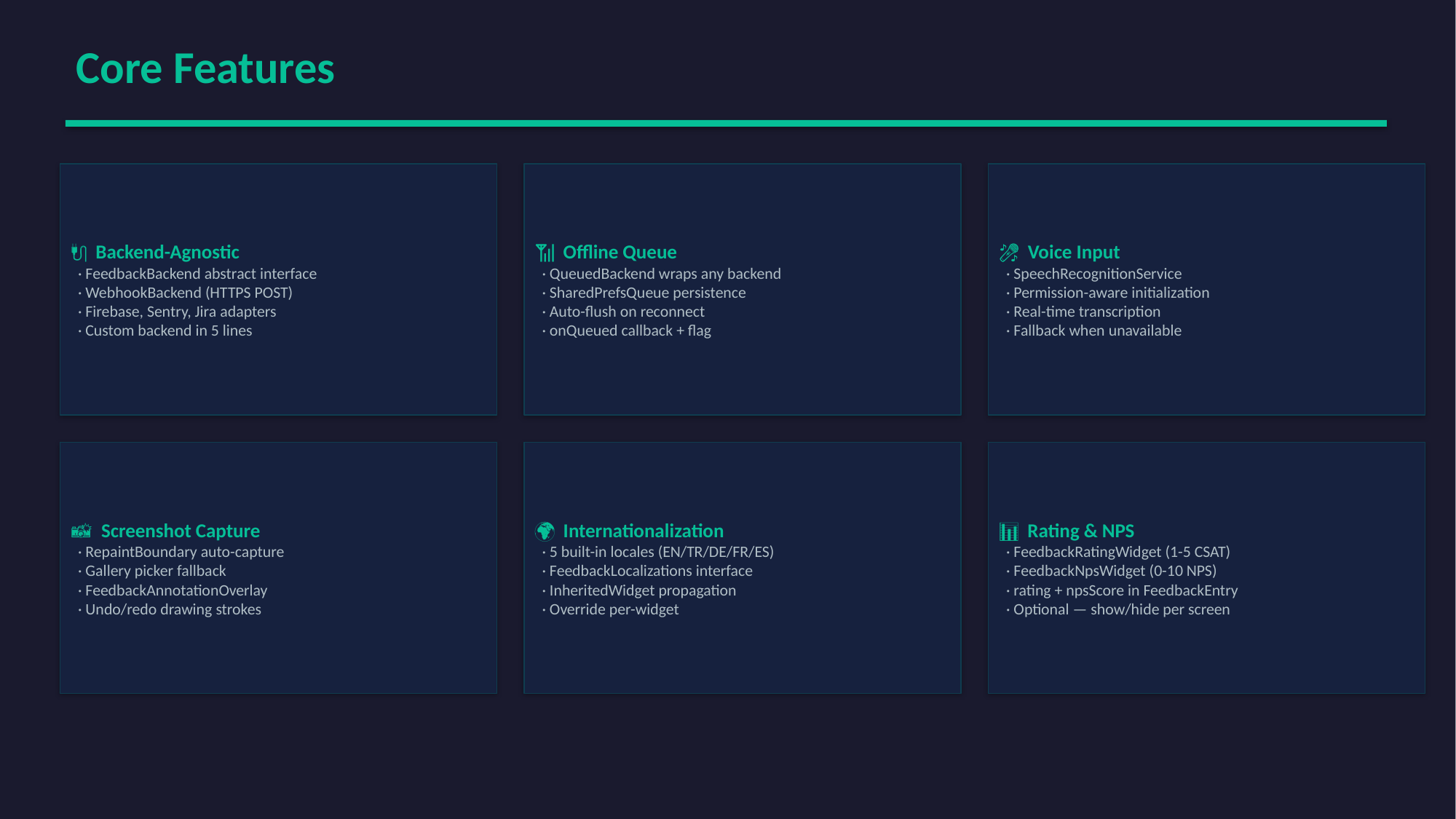

Core Features

🔌  Backend-Agnostic
  · FeedbackBackend abstract interface
  · WebhookBackend (HTTPS POST)
  · Firebase, Sentry, Jira adapters
  · Custom backend in 5 lines
📶  Offline Queue
  · QueuedBackend wraps any backend
  · SharedPrefsQueue persistence
  · Auto-flush on reconnect
  · onQueued callback + flag
🎤  Voice Input
  · SpeechRecognitionService
  · Permission-aware initialization
  · Real-time transcription
  · Fallback when unavailable
📸  Screenshot Capture
  · RepaintBoundary auto-capture
  · Gallery picker fallback
  · FeedbackAnnotationOverlay
  · Undo/redo drawing strokes
🌍  Internationalization
  · 5 built-in locales (EN/TR/DE/FR/ES)
  · FeedbackLocalizations interface
  · InheritedWidget propagation
  · Override per-widget
📊  Rating & NPS
  · FeedbackRatingWidget (1-5 CSAT)
  · FeedbackNpsWidget (0-10 NPS)
  · rating + npsScore in FeedbackEntry
  · Optional — show/hide per screen